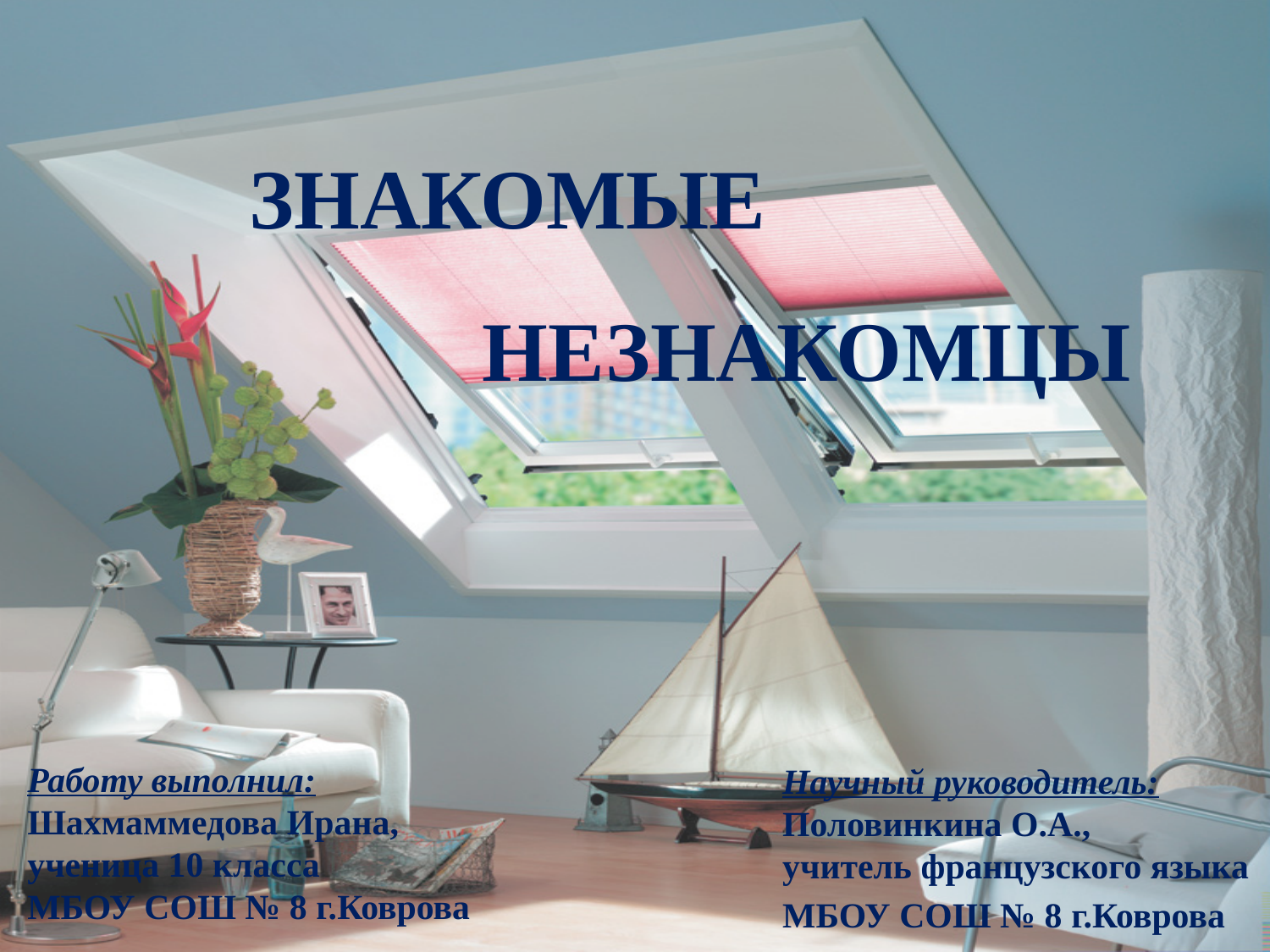

ЗНАКОМЫЕ
                   НЕЗНАКОМЦЫ

Работу выполнил:
Шахмаммедова Ирана,
ученица 10 класса
МБОУ СОШ № 8 г.Коврова
Научный руководитель:
Половинкина О.А.,
учитель французского языка
МБОУ СОШ № 8 г.Коврова